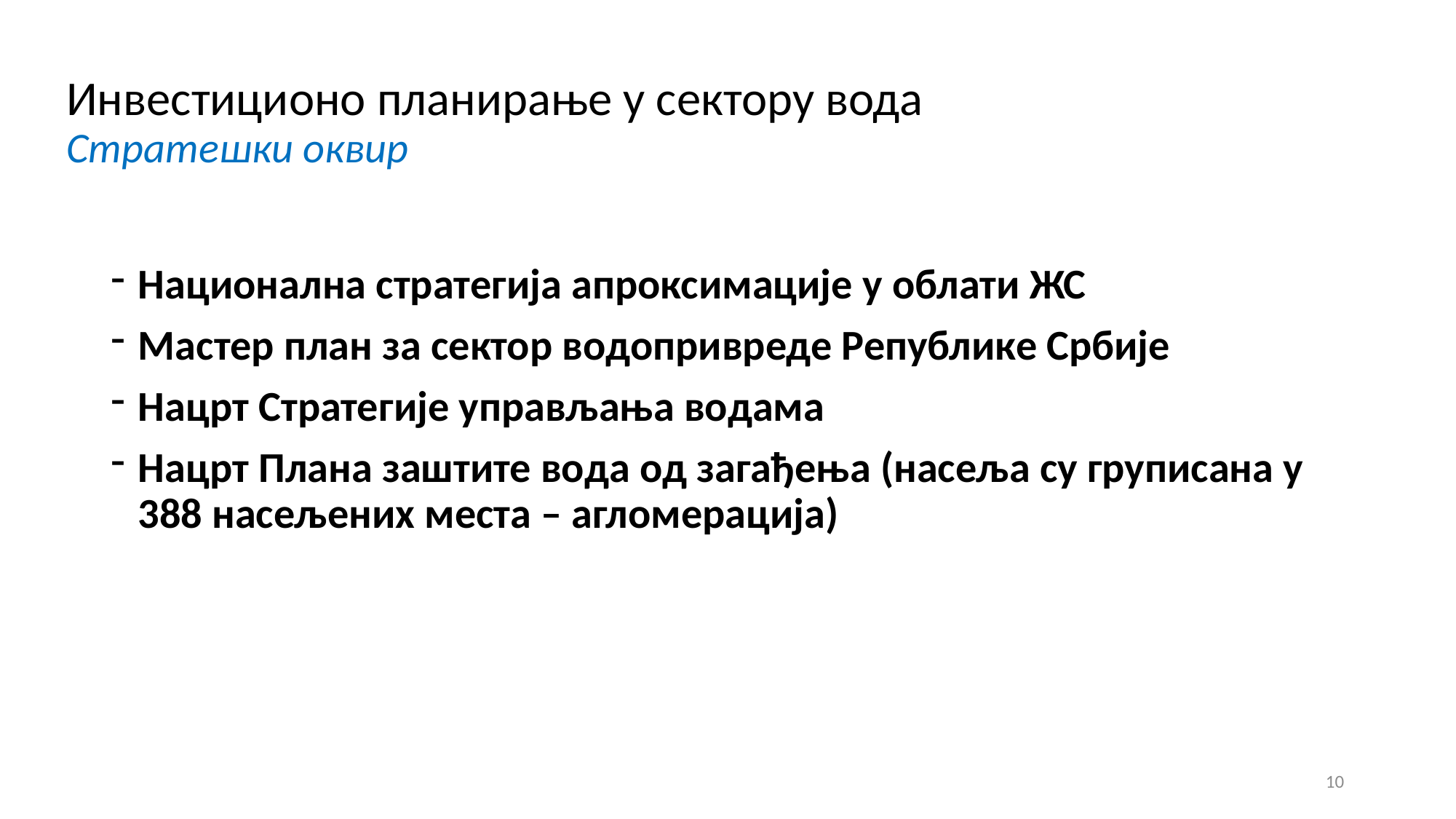

# Инвестиционо планирање у сектору вода Стратешки оквир
Национална стратегија апроксимације у облати ЖС
Мастер план за сектор водопривреде Републике Србије
Нацрт Стратегије управљања водама
Нацрт Плана заштите вода од загађења (насеља су груписана у 388 насељених места – агломерација)
10